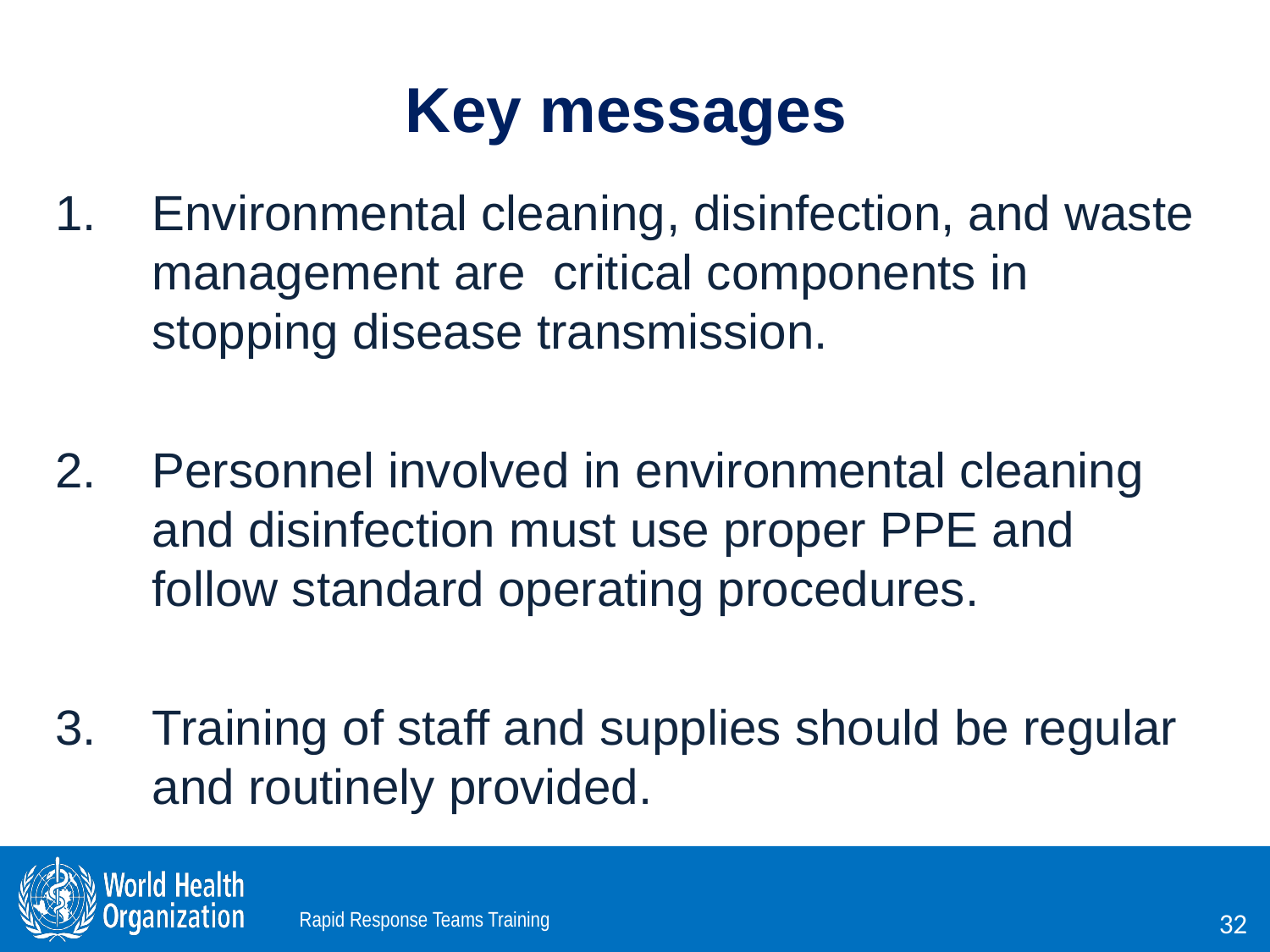

Key messages
Environmental cleaning, disinfection, and waste management are  critical components in stopping disease transmission.

Personnel involved in environmental cleaning and disinfection must use proper PPE and follow standard operating procedures.

Training of staff and supplies should be regular and routinely provided.